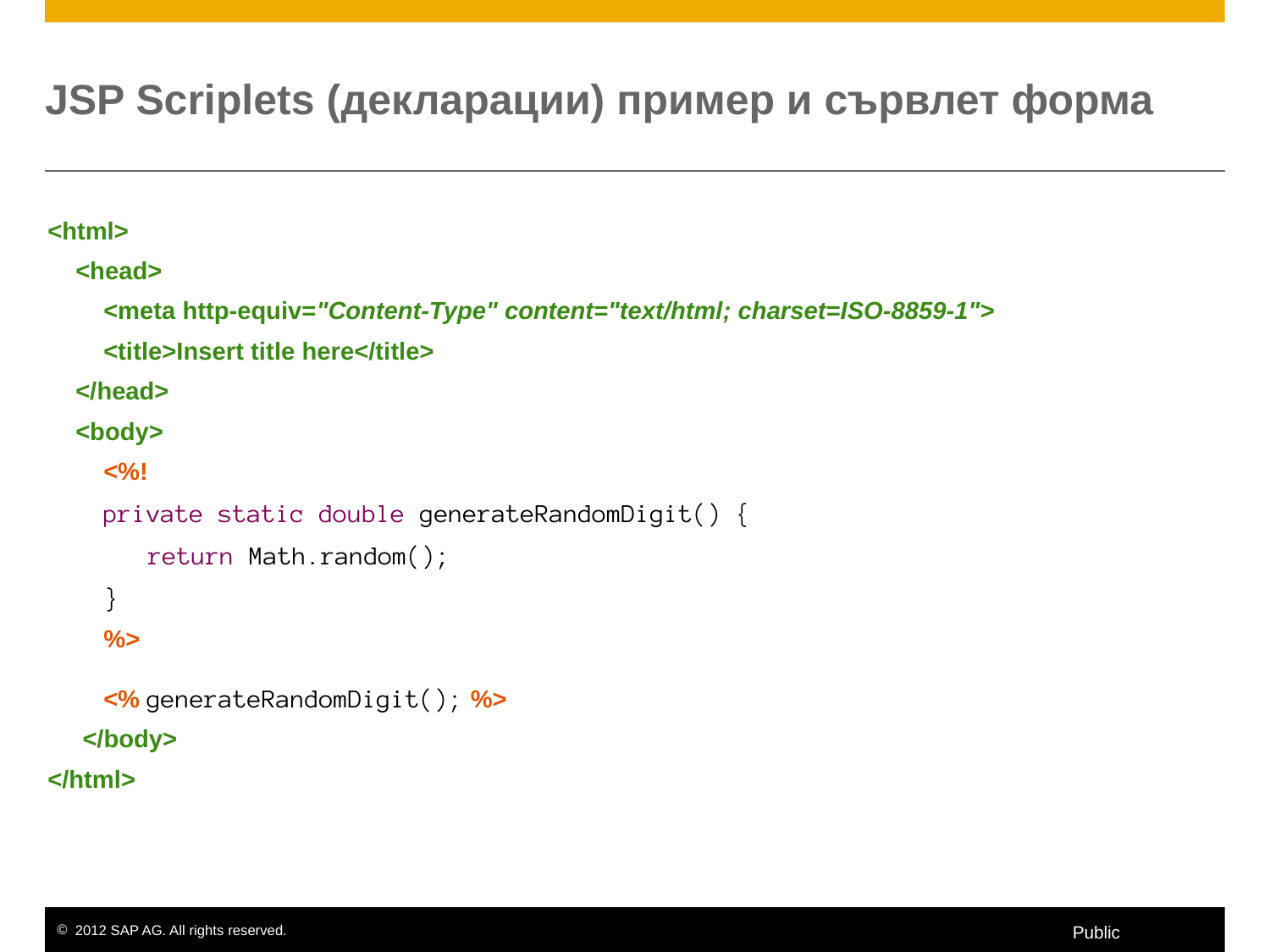

# JSP Scriplets (декларации) пример и сървлет форма
<html>
    <head>
        <meta http-equiv="Content-Type" content="text/html; charset=ISO-8859-1">
        <title>Insert title here</title>
    </head>
    <body>
        <%!
        private static double generateRandomDigit() {
       return Math.random();
    }
        %>
        <% generateRandomDigit(); %>
     </body>
</html>